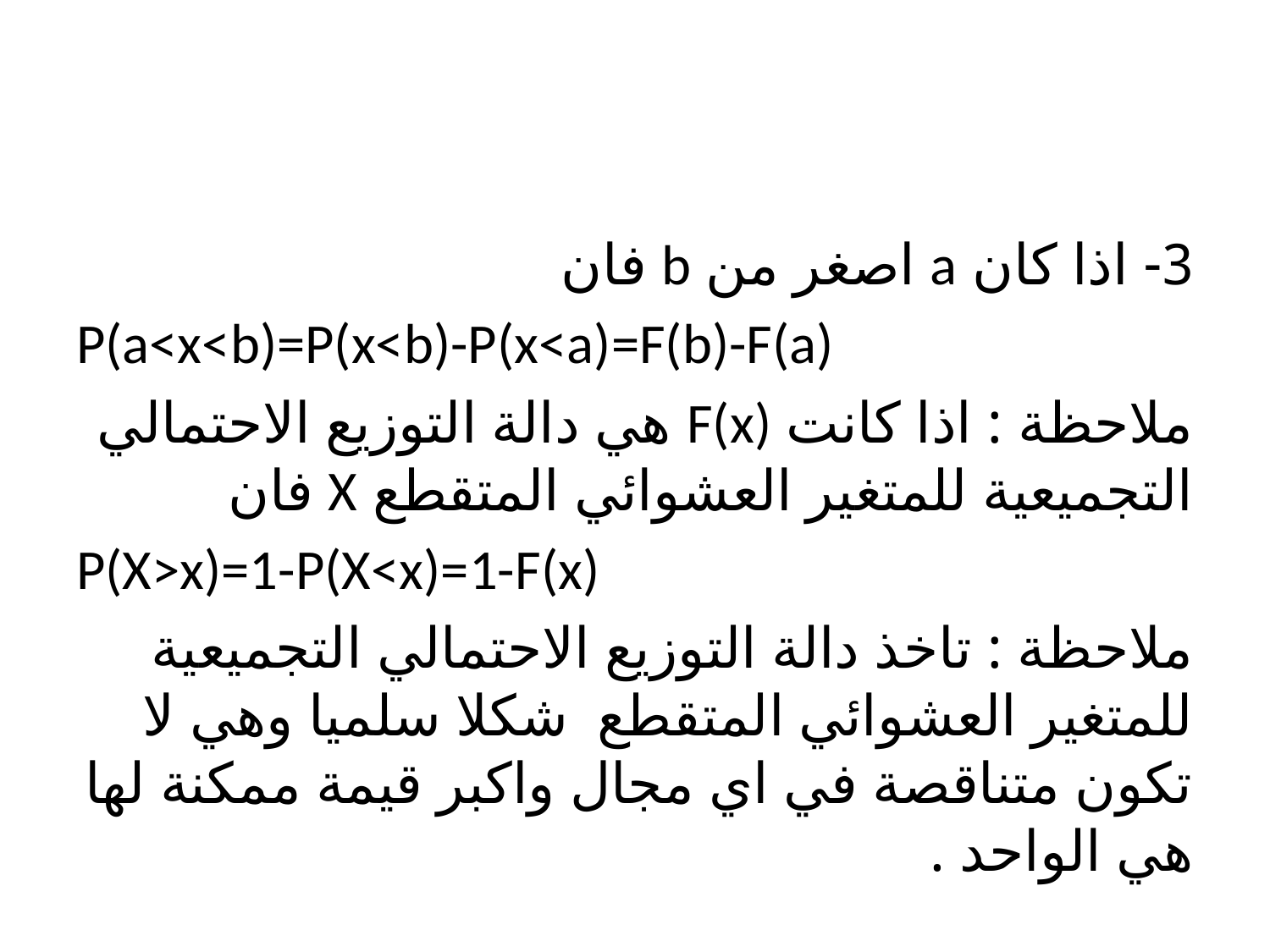

3- اذا كان a اصغر من b فان
P(a<x<b)=P(x<b)-P(x<a)=F(b)-F(a)
ملاحظة : اذا كانت F(x) هي دالة التوزيع الاحتمالي التجميعية للمتغير العشوائي المتقطع X فان
P(X>x)=1-P(X<x)=1-F(x)
ملاحظة : تاخذ دالة التوزيع الاحتمالي التجميعية للمتغير العشوائي المتقطع  شكلا سلميا وهي لا تكون متناقصة في اي مجال واكبر قيمة ممكنة لها هي الواحد .